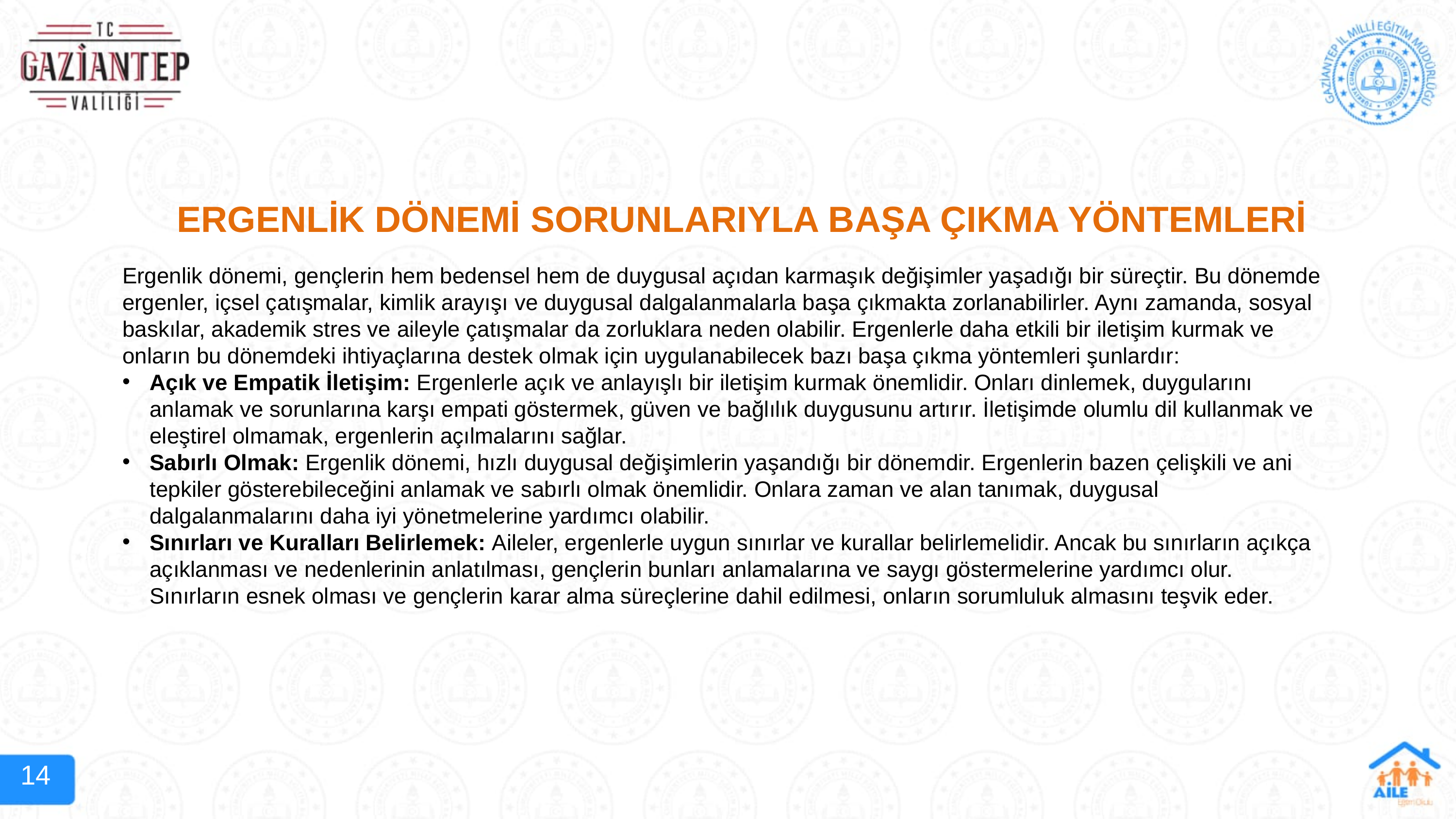

ERGENLİK DÖNEMİ SORUNLARIYLA BAŞA ÇIKMA YÖNTEMLERİ
Ergenlik dönemi, gençlerin hem bedensel hem de duygusal açıdan karmaşık değişimler yaşadığı bir süreçtir. Bu dönemde ergenler, içsel çatışmalar, kimlik arayışı ve duygusal dalgalanmalarla başa çıkmakta zorlanabilirler. Aynı zamanda, sosyal baskılar, akademik stres ve aileyle çatışmalar da zorluklara neden olabilir. Ergenlerle daha etkili bir iletişim kurmak ve onların bu dönemdeki ihtiyaçlarına destek olmak için uygulanabilecek bazı başa çıkma yöntemleri şunlardır:
Açık ve Empatik İletişim: Ergenlerle açık ve anlayışlı bir iletişim kurmak önemlidir. Onları dinlemek, duygularını anlamak ve sorunlarına karşı empati göstermek, güven ve bağlılık duygusunu artırır. İletişimde olumlu dil kullanmak ve eleştirel olmamak, ergenlerin açılmalarını sağlar.
Sabırlı Olmak: Ergenlik dönemi, hızlı duygusal değişimlerin yaşandığı bir dönemdir. Ergenlerin bazen çelişkili ve ani tepkiler gösterebileceğini anlamak ve sabırlı olmak önemlidir. Onlara zaman ve alan tanımak, duygusal dalgalanmalarını daha iyi yönetmelerine yardımcı olabilir.
Sınırları ve Kuralları Belirlemek: Aileler, ergenlerle uygun sınırlar ve kurallar belirlemelidir. Ancak bu sınırların açıkça açıklanması ve nedenlerinin anlatılması, gençlerin bunları anlamalarına ve saygı göstermelerine yardımcı olur. Sınırların esnek olması ve gençlerin karar alma süreçlerine dahil edilmesi, onların sorumluluk almasını teşvik eder.
14